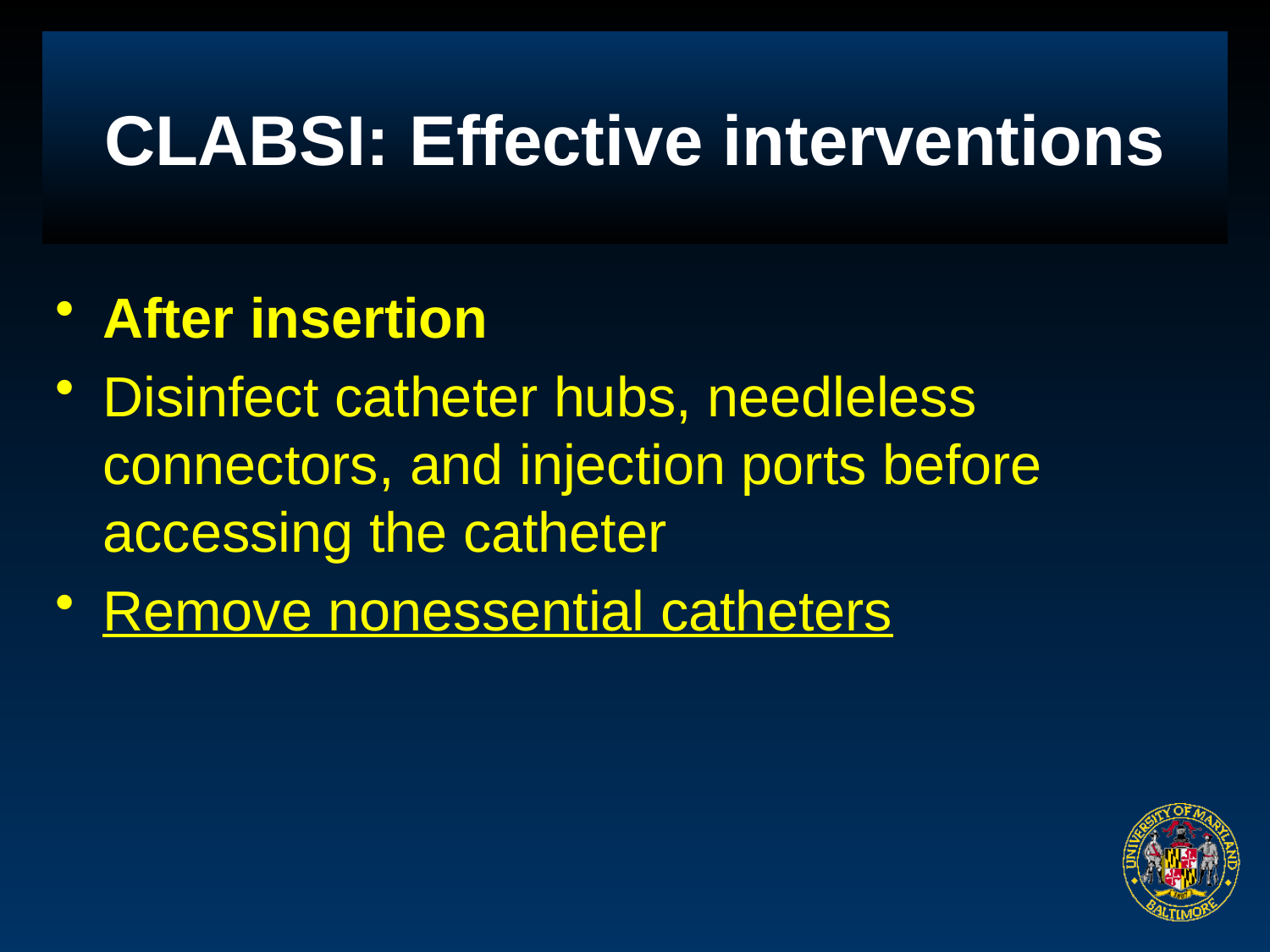

# CLABSI: Effective interventions
After insertion
Disinfect catheter hubs, needleless connectors, and injection ports before accessing the catheter
Remove nonessential catheters